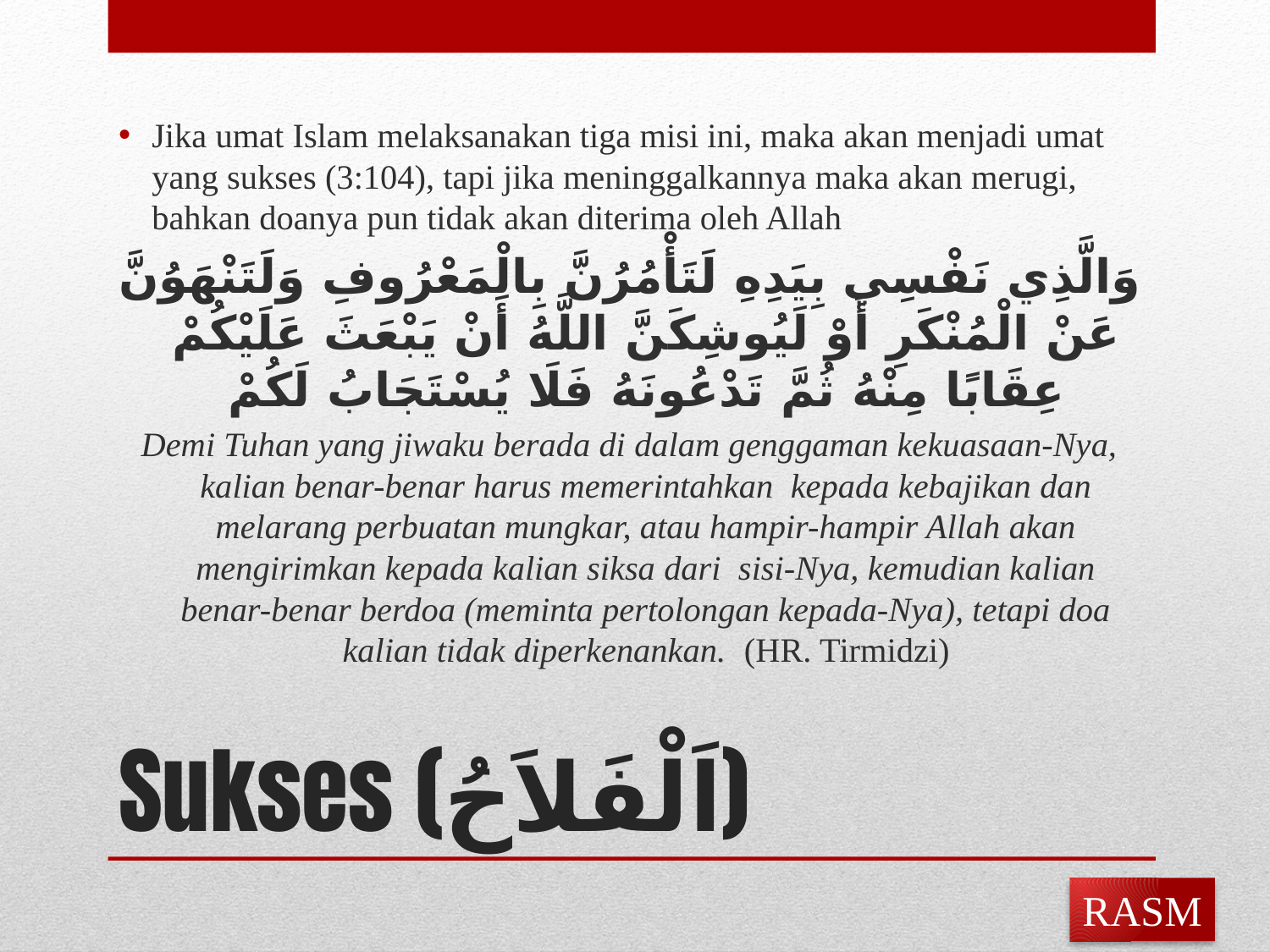

Jika umat Islam melaksanakan tiga misi ini, maka akan menjadi umat yang sukses (3:104), tapi jika meninggalkannya maka akan merugi, bahkan doanya pun tidak akan diterima oleh Allah
وَالَّذِي نَفْسِي بِيَدِهِ لَتَأْمُرُنَّ بِالْمَعْرُوفِ وَلَتَنْهَوُنَّ عَنْ الْمُنْكَرِ أَوْ لَيُوشِكَنَّ اللَّهُ أَنْ يَبْعَثَ عَلَيْكُمْ عِقَابًا مِنْهُ ثُمَّ تَدْعُونَهُ فَلَا يُسْتَجَابُ لَكُمْ
Demi Tuhan yang jiwaku berada di dalam genggaman kekuasaan-Nya, kalian benar-benar harus memerintahkan  kepada kebajikan dan melarang perbuatan mungkar, atau hampir-hampir Allah akan mengirimkan kepada kalian siksa dari  sisi-Nya, kemudian kalian benar-benar berdoa (meminta pertolongan kepada-Nya), tetapi doa kalian tidak diperkenankan.  (HR. Tirmidzi)
# Sukses (اَلْفَلاَحُ)
RASM